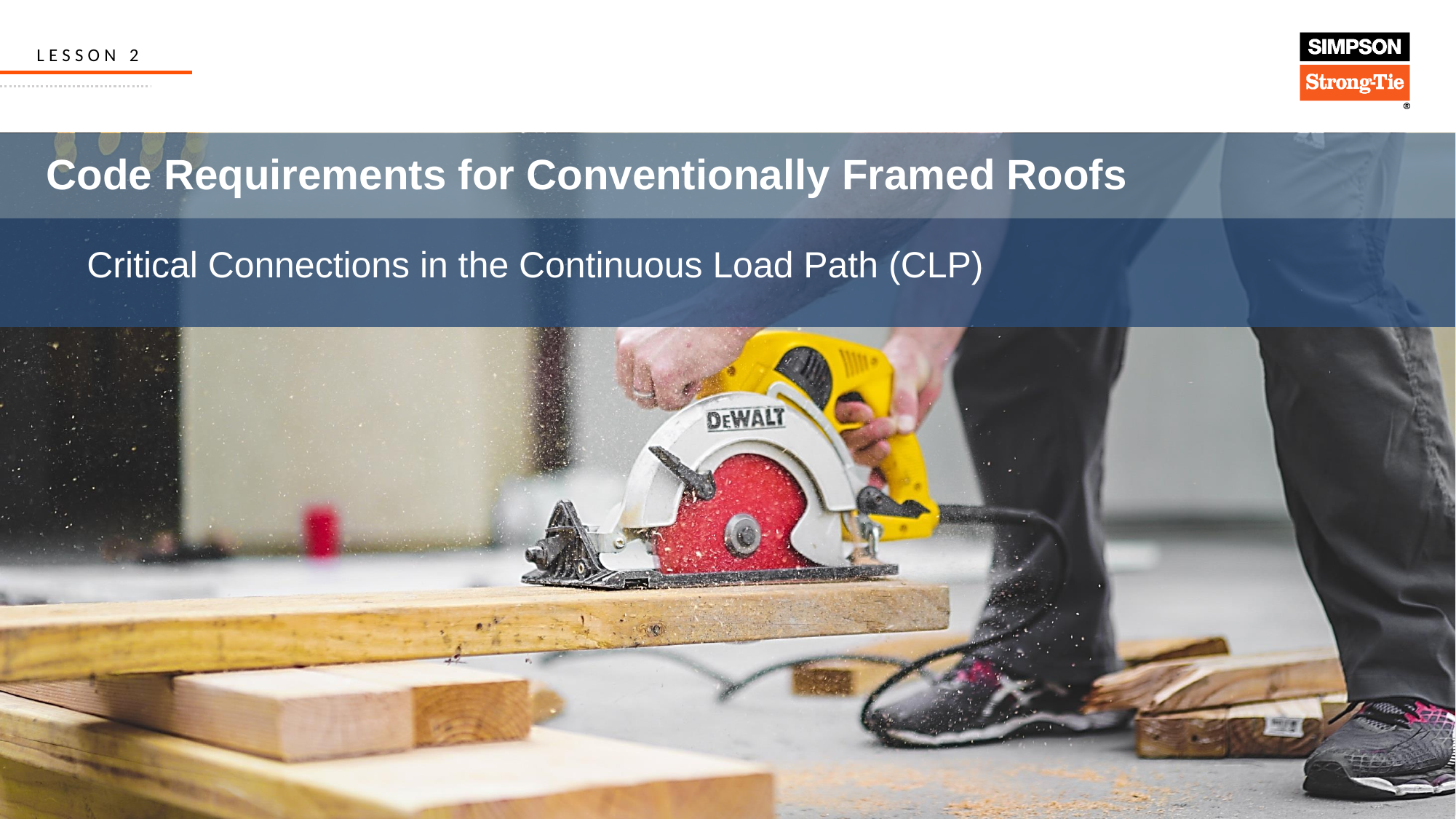

LESSON 2
   Code Requirements for Conventionally Framed Roofs

Critical Connections in the Continuous Load Path (CLP)